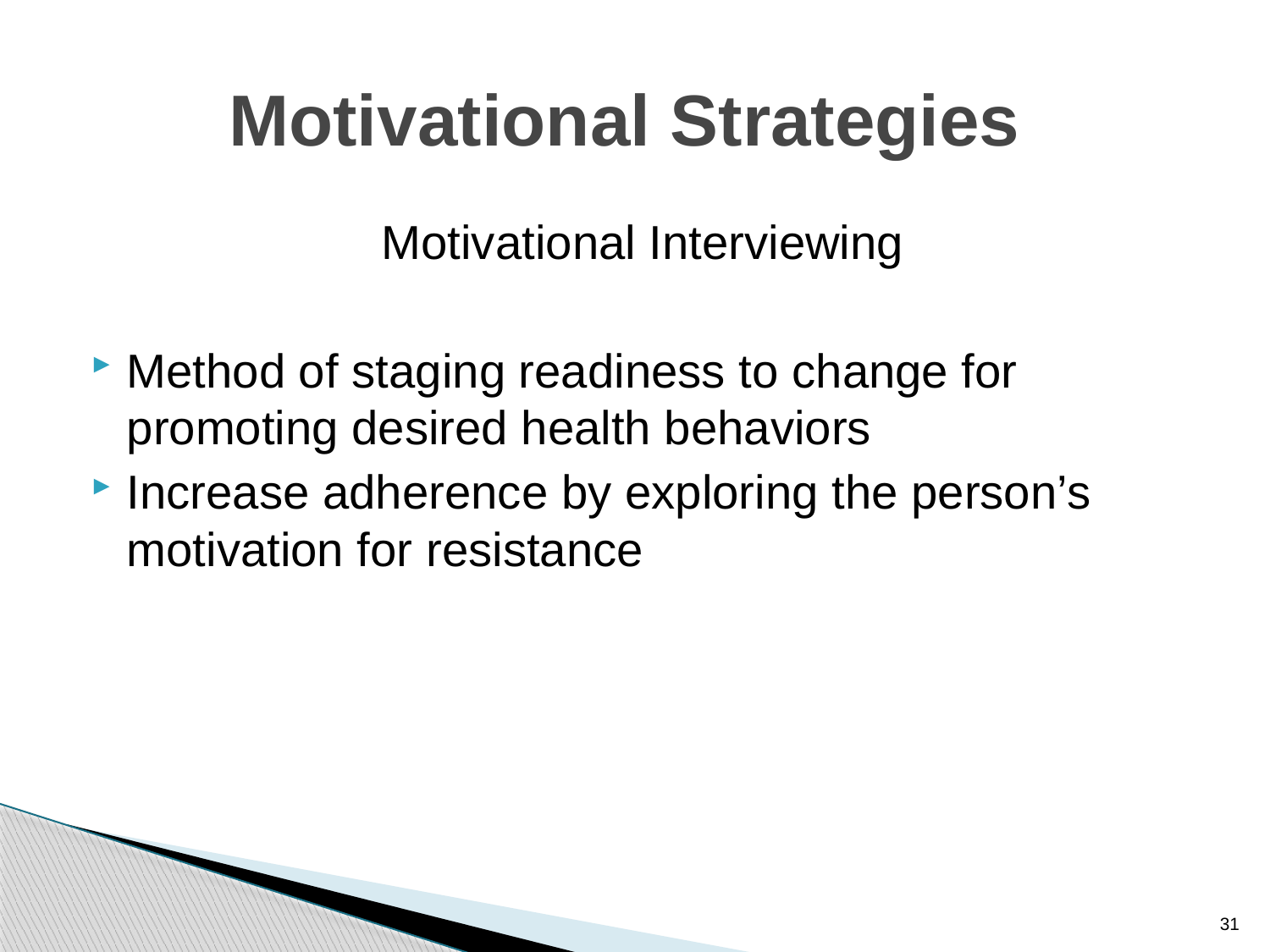

# Motivational Strategies
Motivational Interviewing

Method of staging readiness to change for promoting desired health behaviors
Increase adherence by exploring the person’s motivation for resistance

31